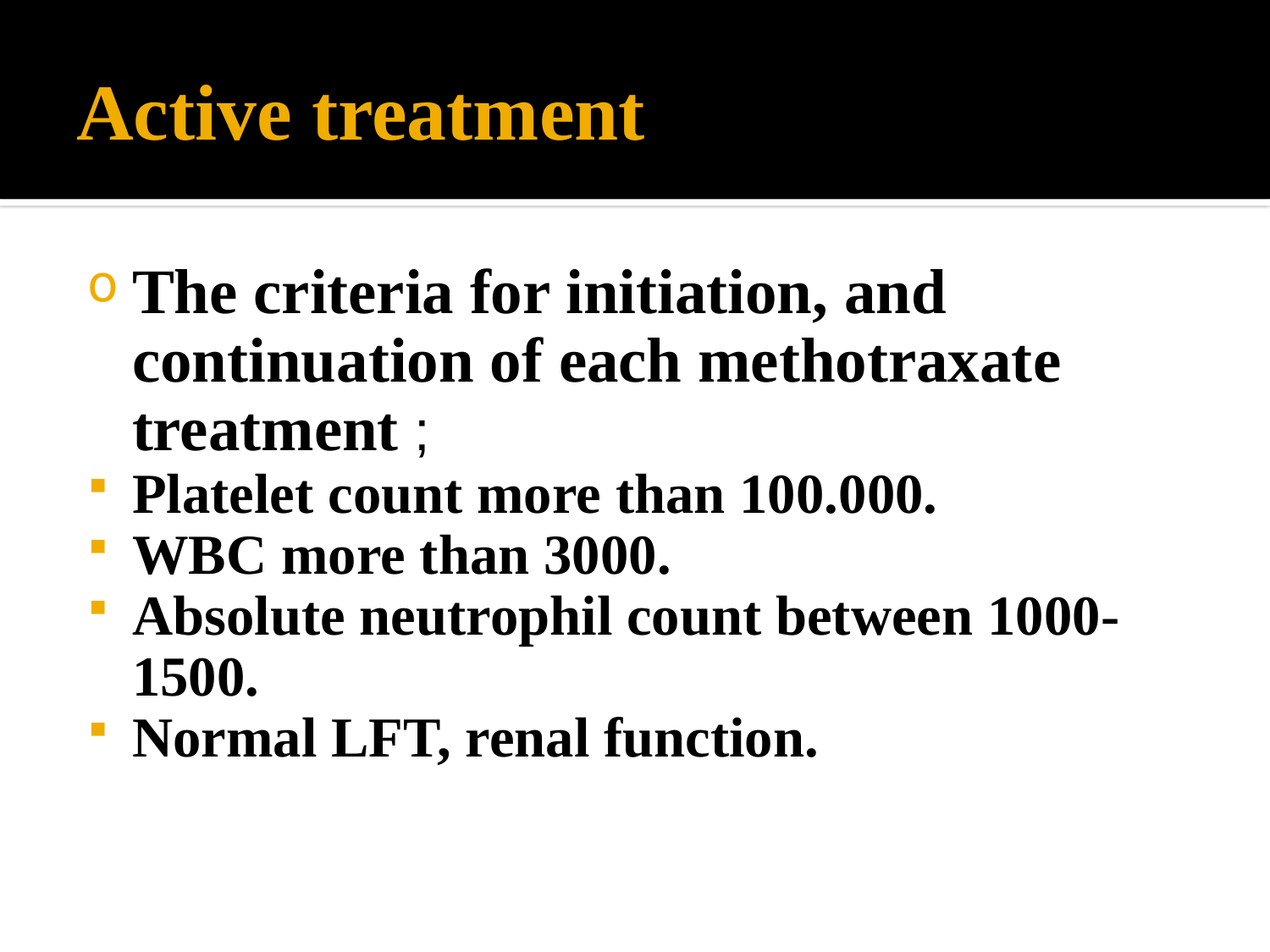

# Active treatment
The criteria for initiation, and continuation of each methotraxate treatment ;
Platelet count more than 100.000.
WBC more than 3000.
Absolute neutrophil count between 1000-1500.
Normal LFT, renal function.